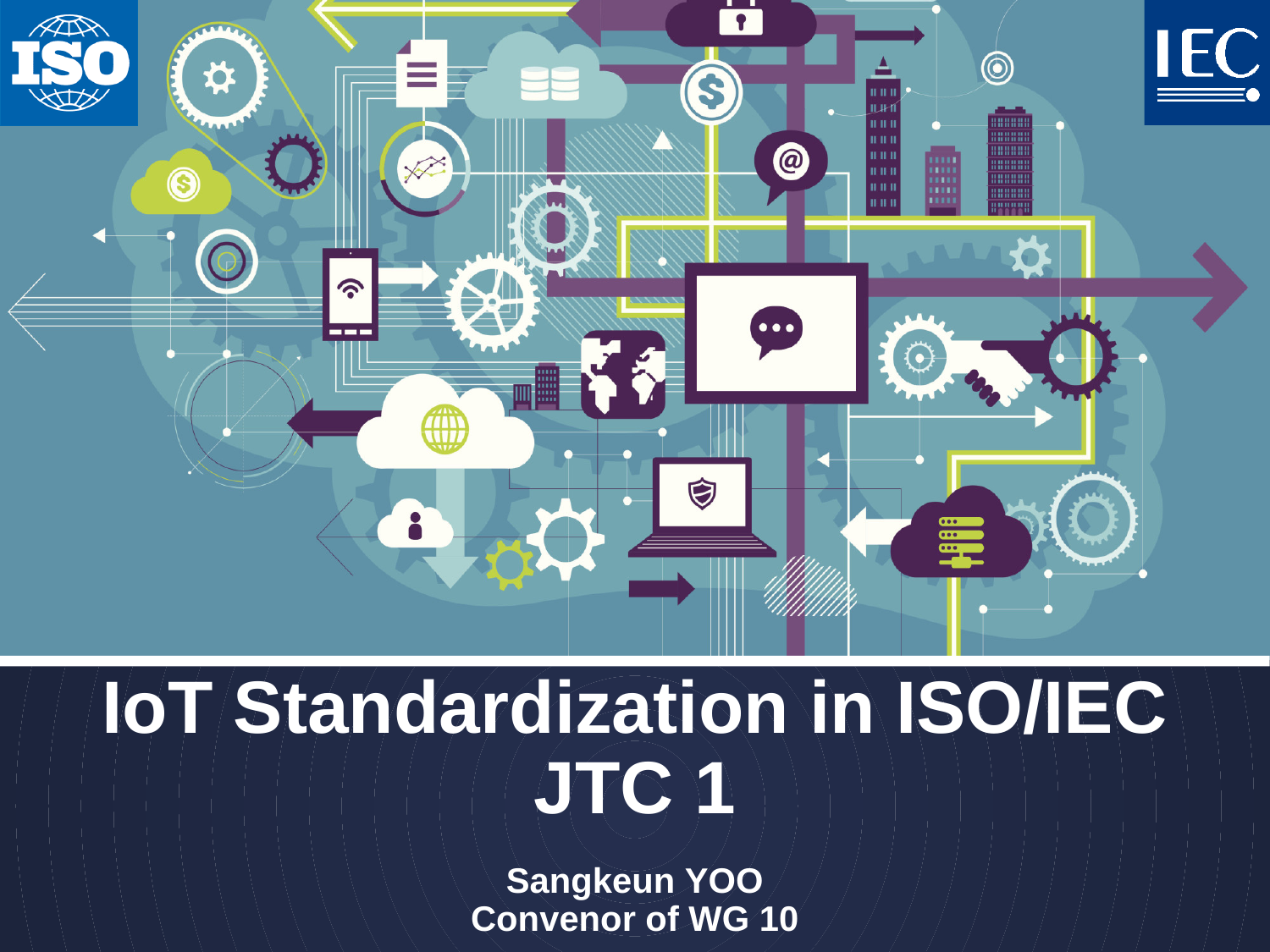

# IoT Standardization in ISO/IEC JTC 1
Sangkeun YOO
Convenor of WG 10